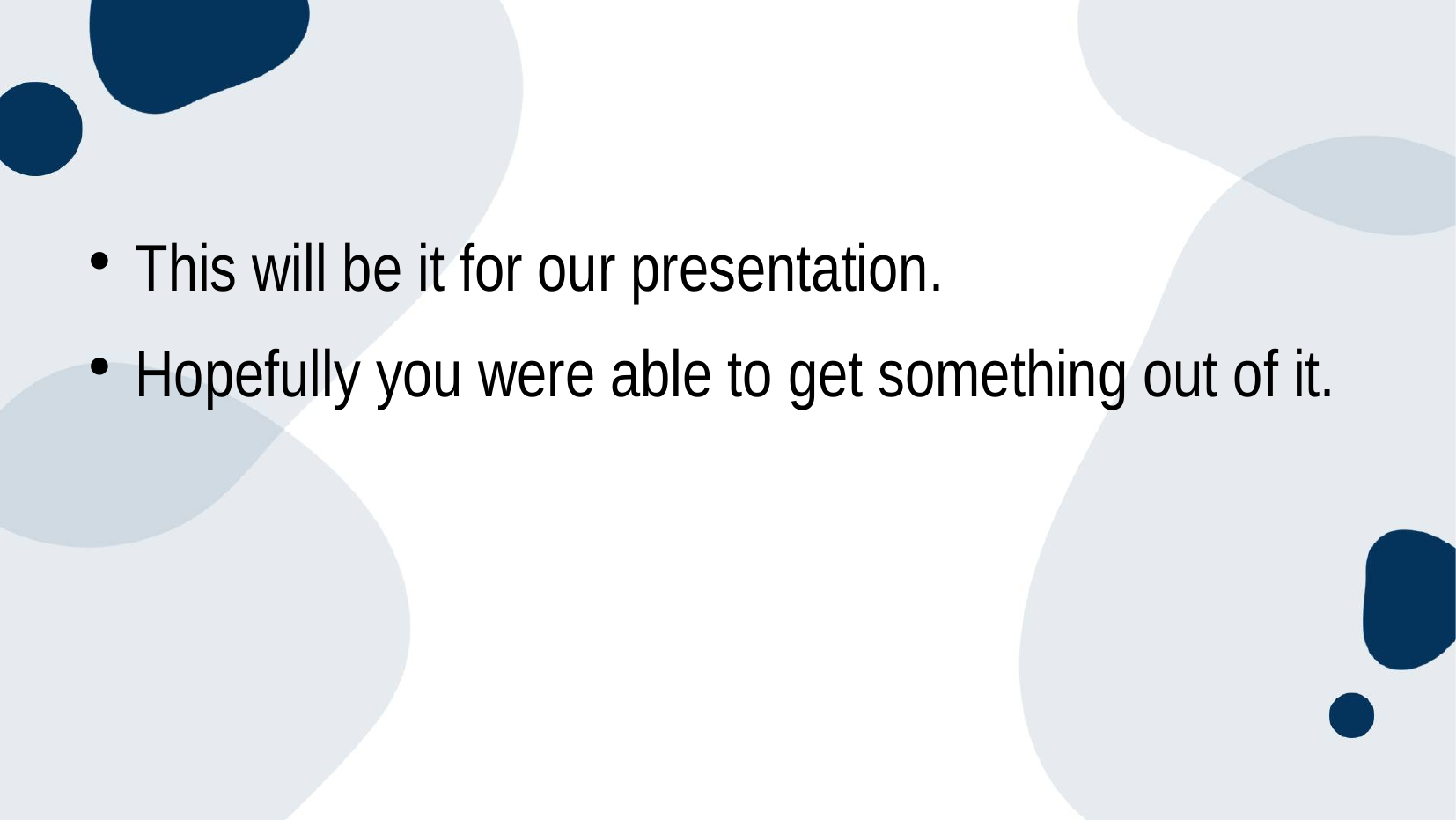

#
This will be it for our presentation.
Hopefully you were able to get something out of it.